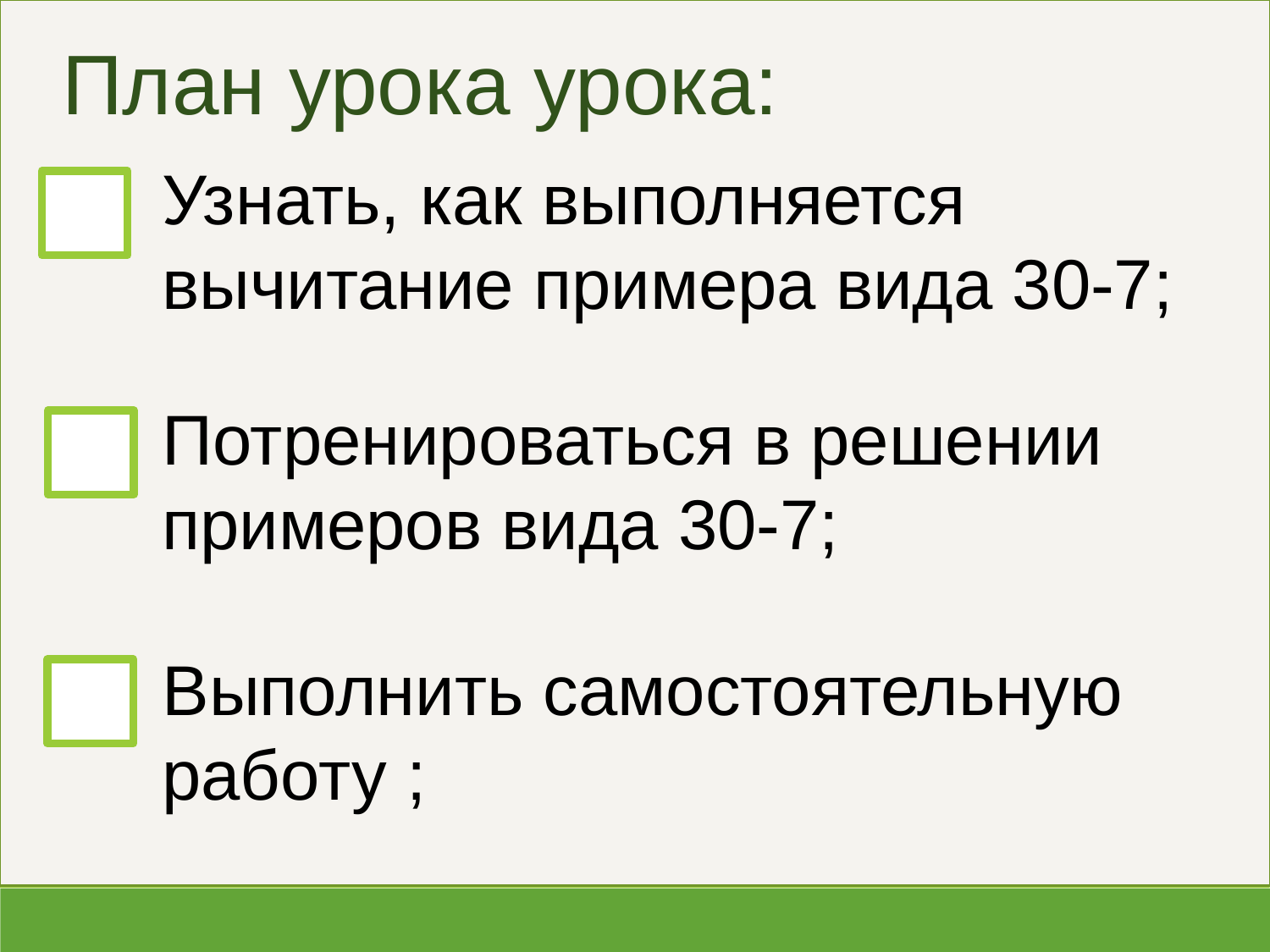

План урока урока:
Узнать, как выполняется вычитание примера вида 30-7;

Потренироваться в решении примеров вида 30-7;

Выполнить самостоятельную работу ;